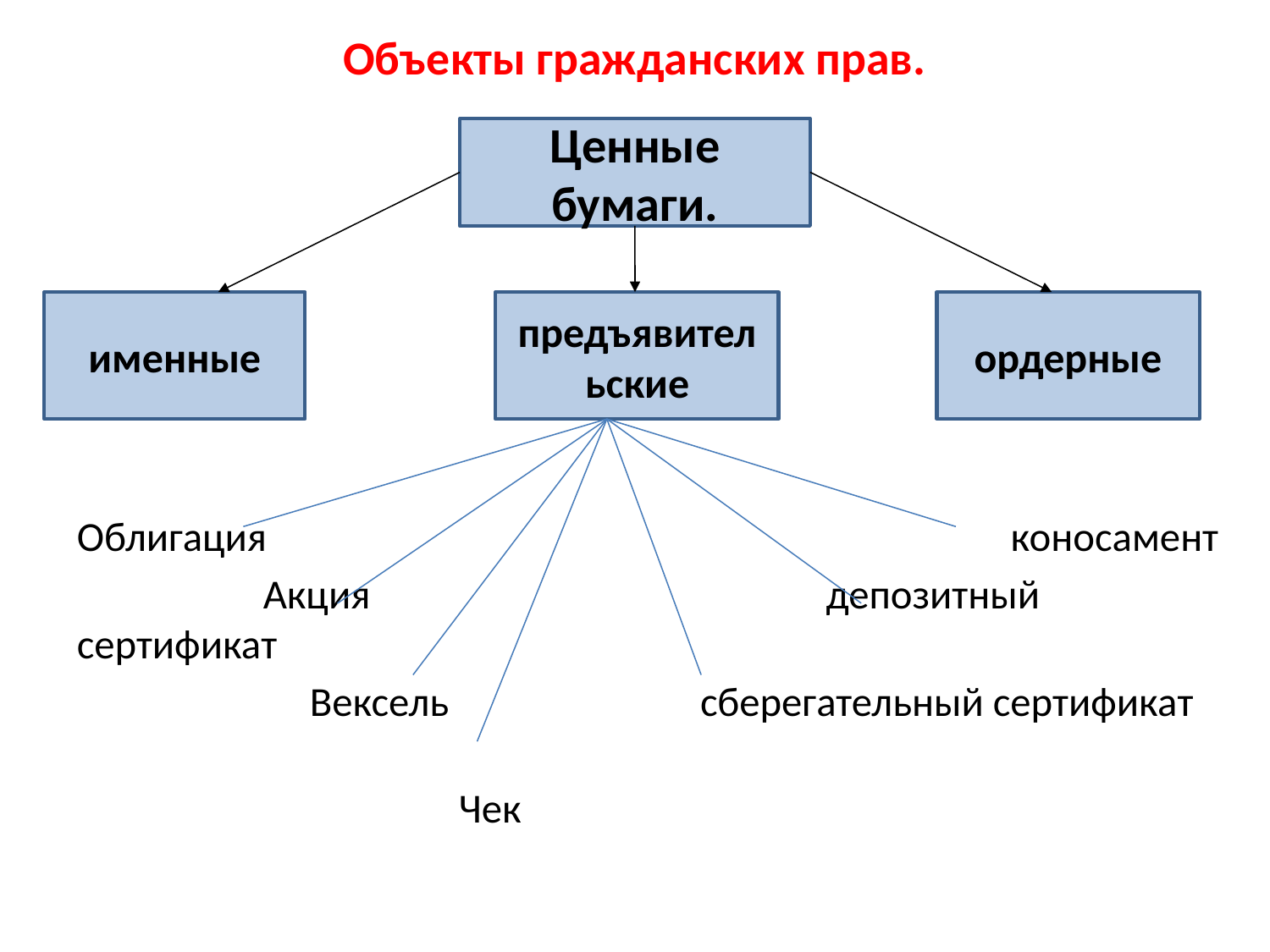

# Объекты гражданских прав.
Ценные бумаги.
именные
предъявительские
ордерные
Облигация                                                                                коносамент
                    Акция                                                 депозитный сертификат
                         Вексель                           сберегательный сертификат
                                         Чек